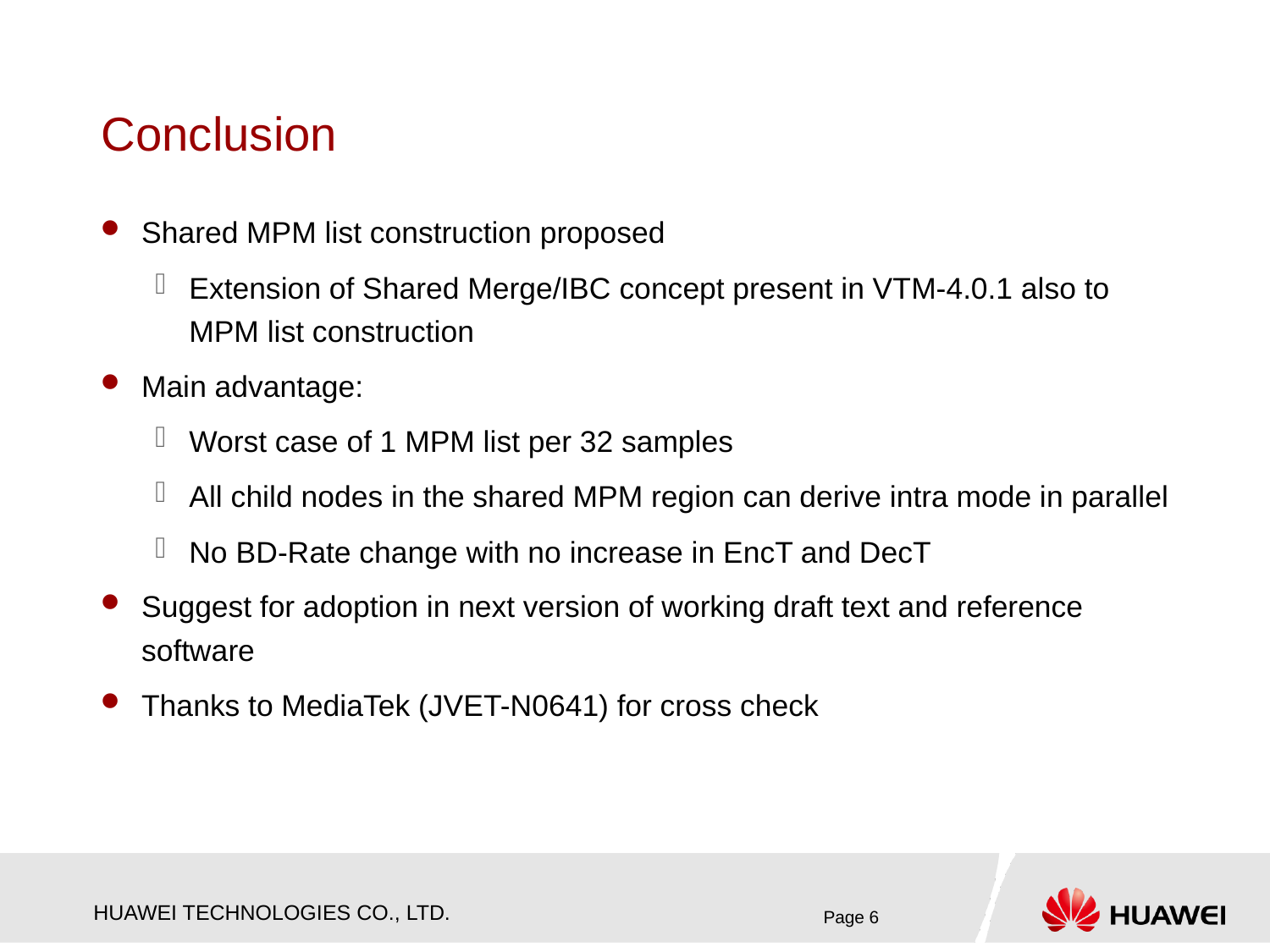

# Conclusion
Shared MPM list construction proposed
Extension of Shared Merge/IBC concept present in VTM-4.0.1 also to MPM list construction
Main advantage:
Worst case of 1 MPM list per 32 samples
All child nodes in the shared MPM region can derive intra mode in parallel
No BD-Rate change with no increase in EncT and DecT
Suggest for adoption in next version of working draft text and reference software
Thanks to MediaTek (JVET-N0641) for cross check

Page 6